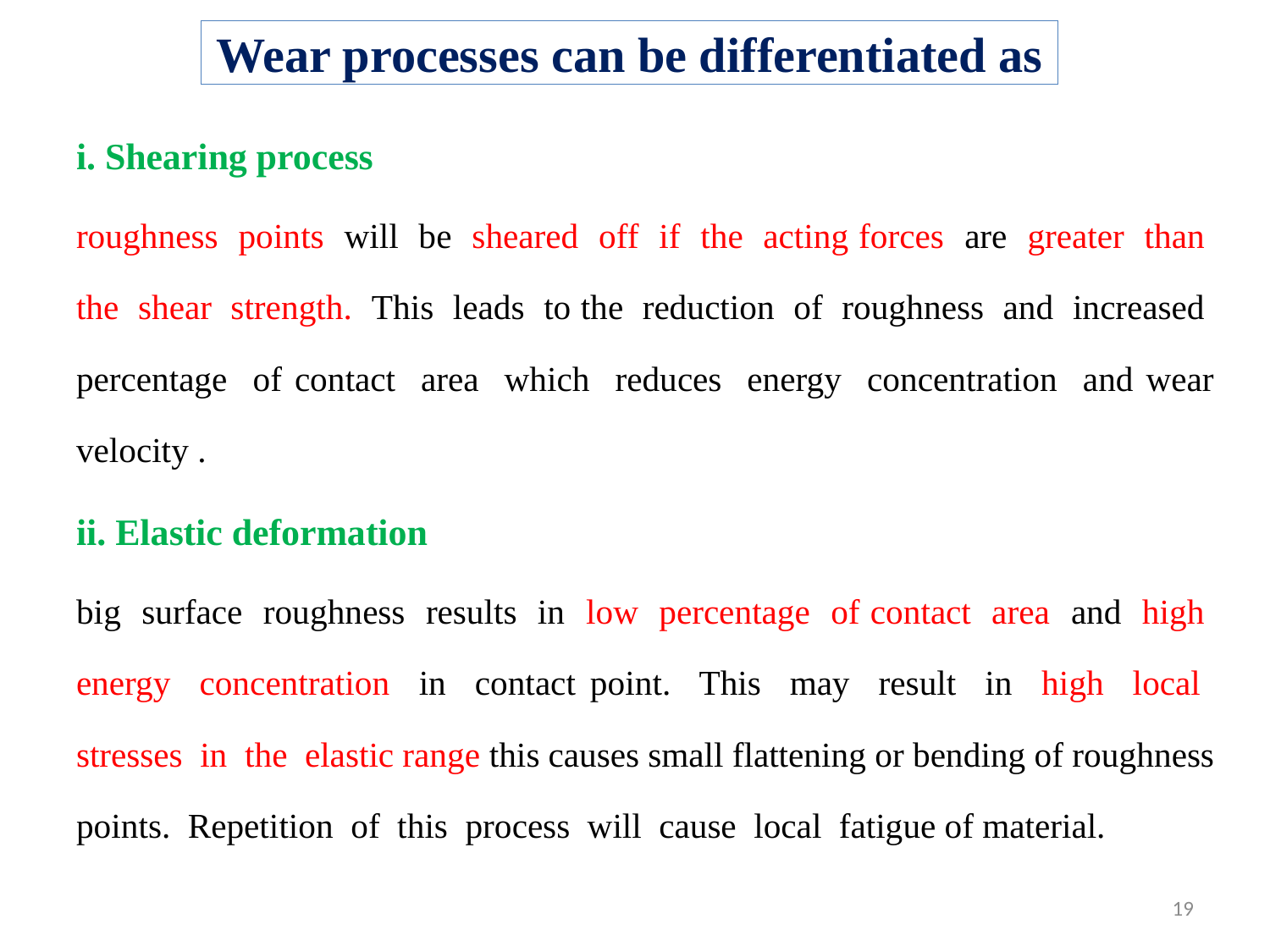

# Wear processes can be differentiated as
i. Shearing process
roughness  points  will  be  sheared  off  if  the  acting forces  are  greater  than  the  shear  strength.  This  leads  to the  reduction  of  roughness  and  increased  percentage  of contact  area  which  reduces  energy  concentration  and wear velocity .
ii. Elastic deformation
big  surface  roughness  results  in  low  percentage  of contact  area  and  high  energy  concentration  in  contact point.  This  may  result  in  high  local  stresses  in  the  elastic range this causes small flattening or bending of roughness points.  Repetition  of  this  process  will  cause  local  fatigue of material.
19